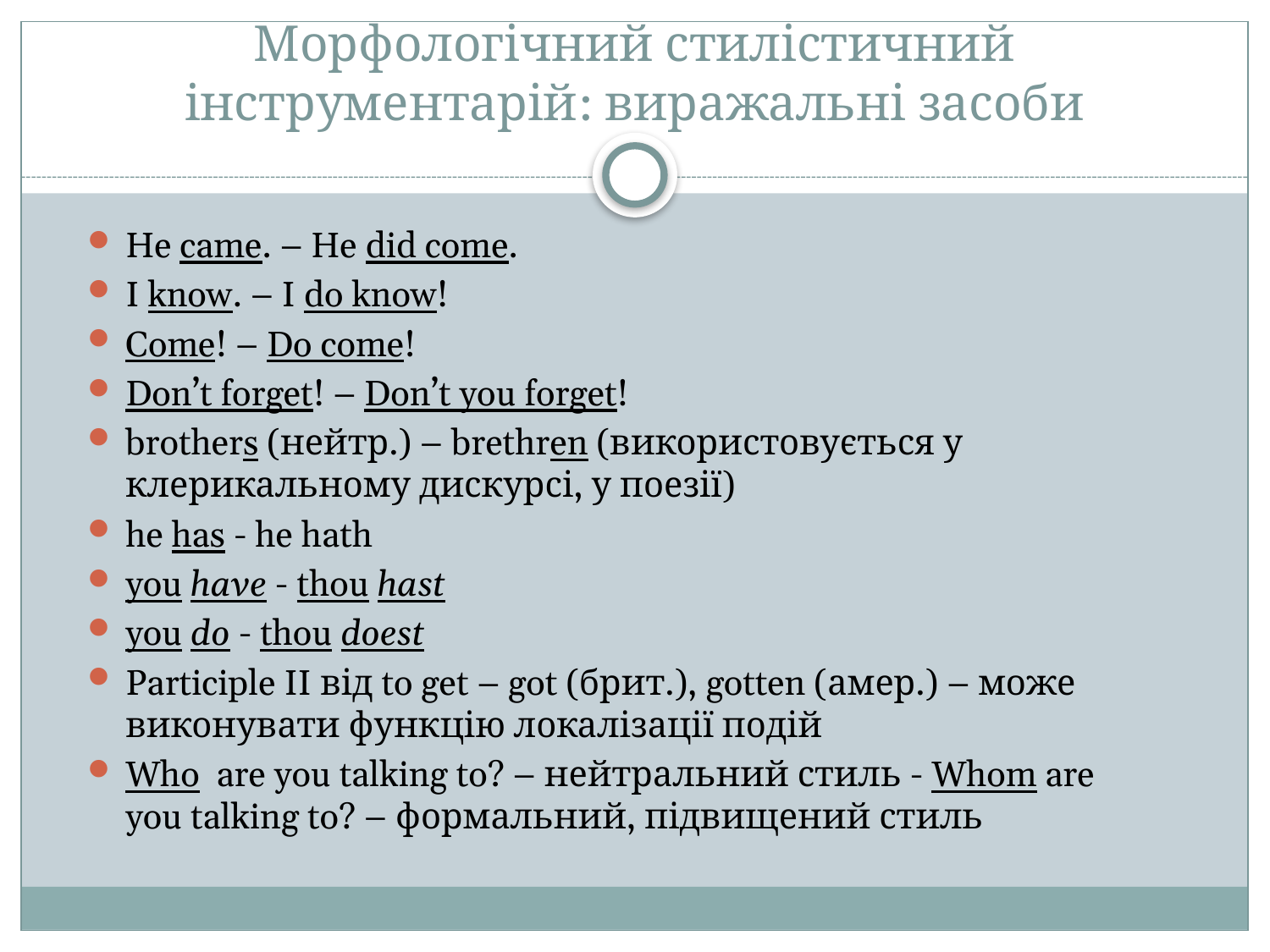

# Морфологічний стилістичний інструментарій: виражальні засоби
He came. – He did come.
I know. – I do know!
Come! – Do come!
Don’t forget! – Don’t you forget!
brothers (нейтр.) – brethren (використовується у клерикальному дискурсі, у поезії)
he has - he hath
you have - thou hast
you do - thou doest
Participle II від to get – got (брит.), gotten (амер.) – може виконувати функцію локалізації подій
Who  are you talking to? – нейтральний стиль - Whom are you talking to? – формальний, підвищений стиль